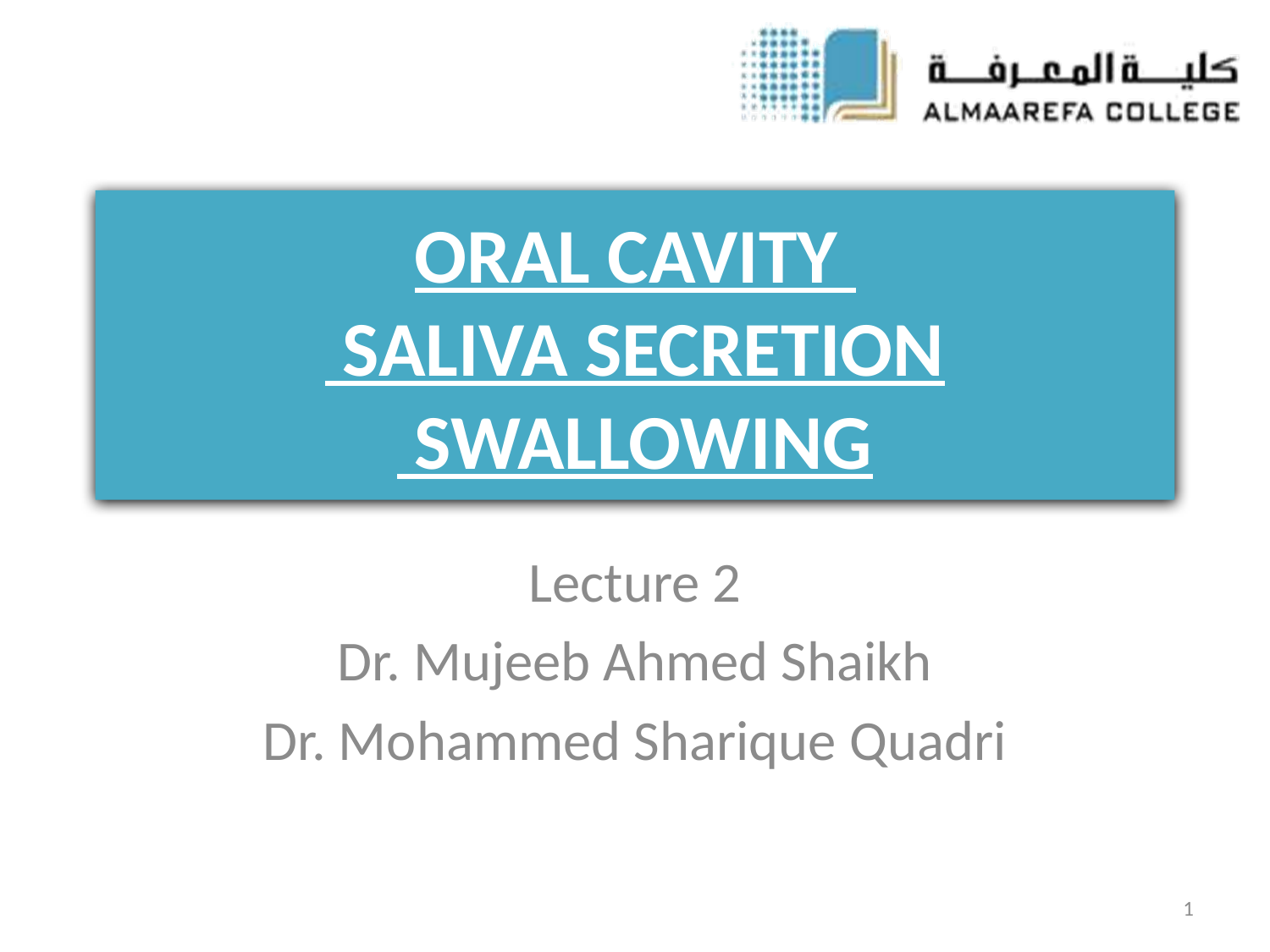

# ORAL CAVITY SALIVA SECRETION SWALLOWING
Lecture 2
Dr. Mujeeb Ahmed Shaikh
Dr. Mohammed Sharique Quadri

1